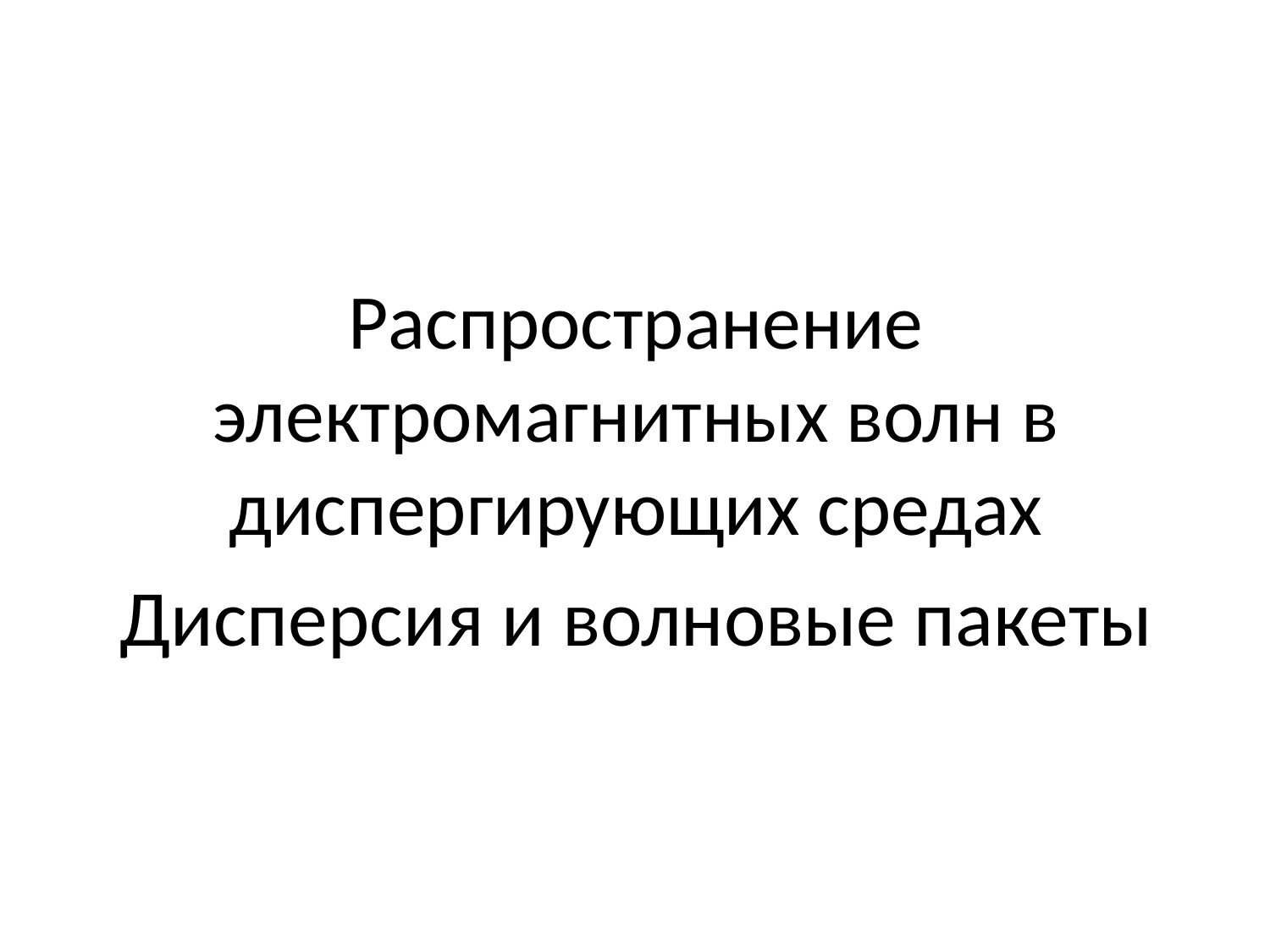

#

Распространение электромагнитных волн в диспергирующих средах
Дисперсия и волновые пакеты